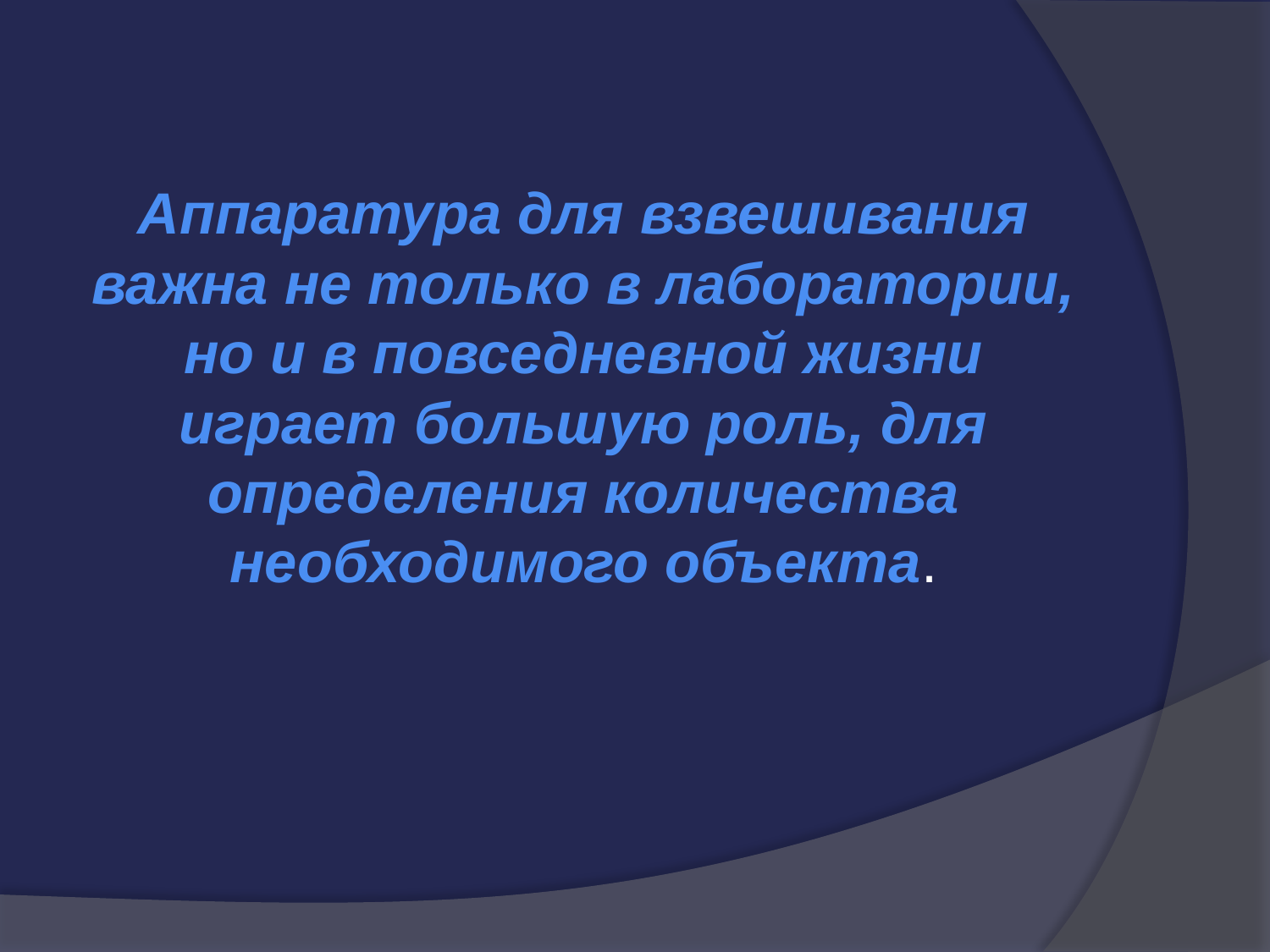

# Аппаратура для взвешивания важна не только в лаборатории, но и в повседневной жизни играет большую роль, для определения количества необходимого объекта.